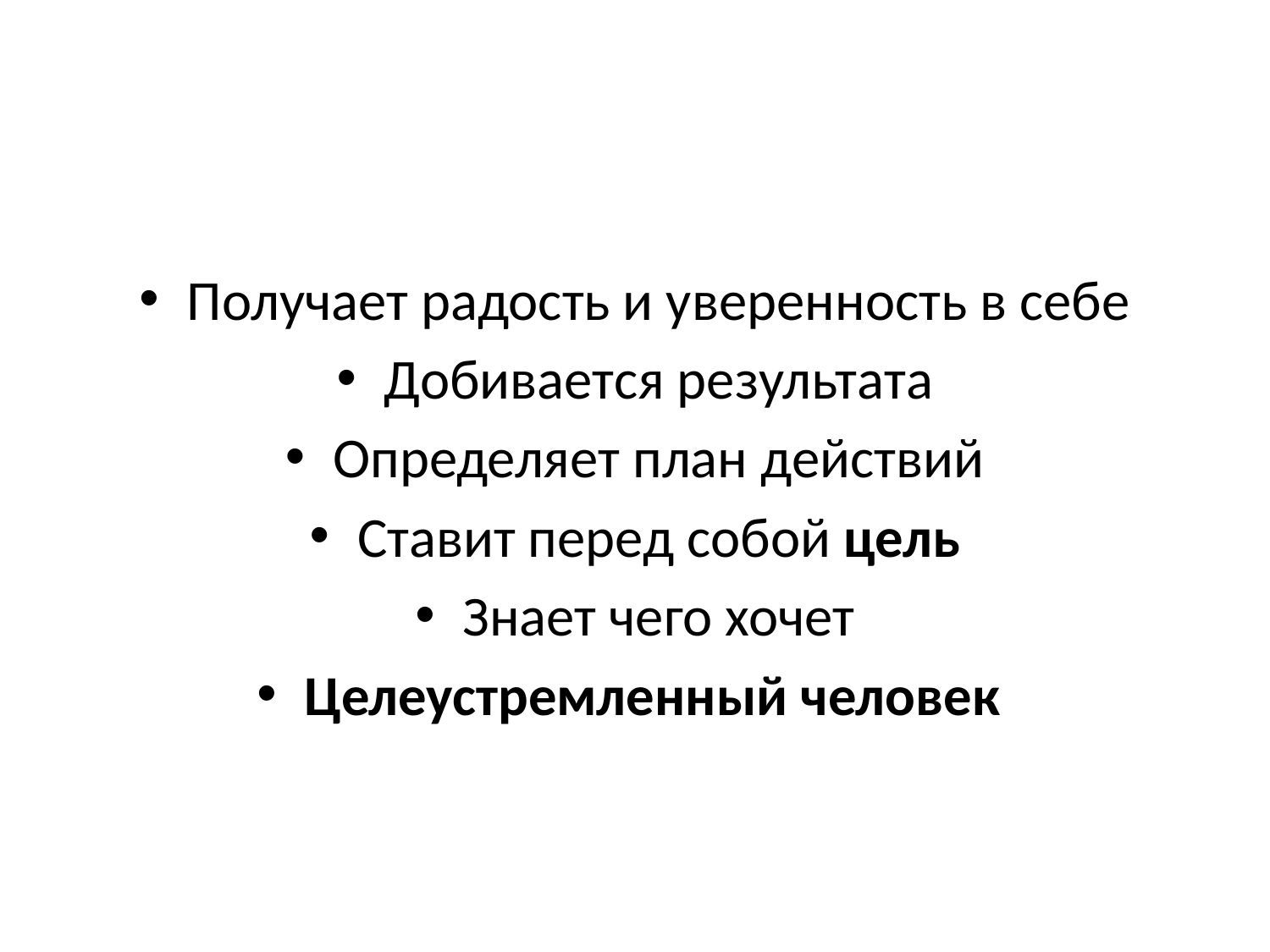

Получает радость и уверенность в себе
Добивается результата
Определяет план действий
Ставит перед собой цель
Знает чего хочет
Целеустремленный человек